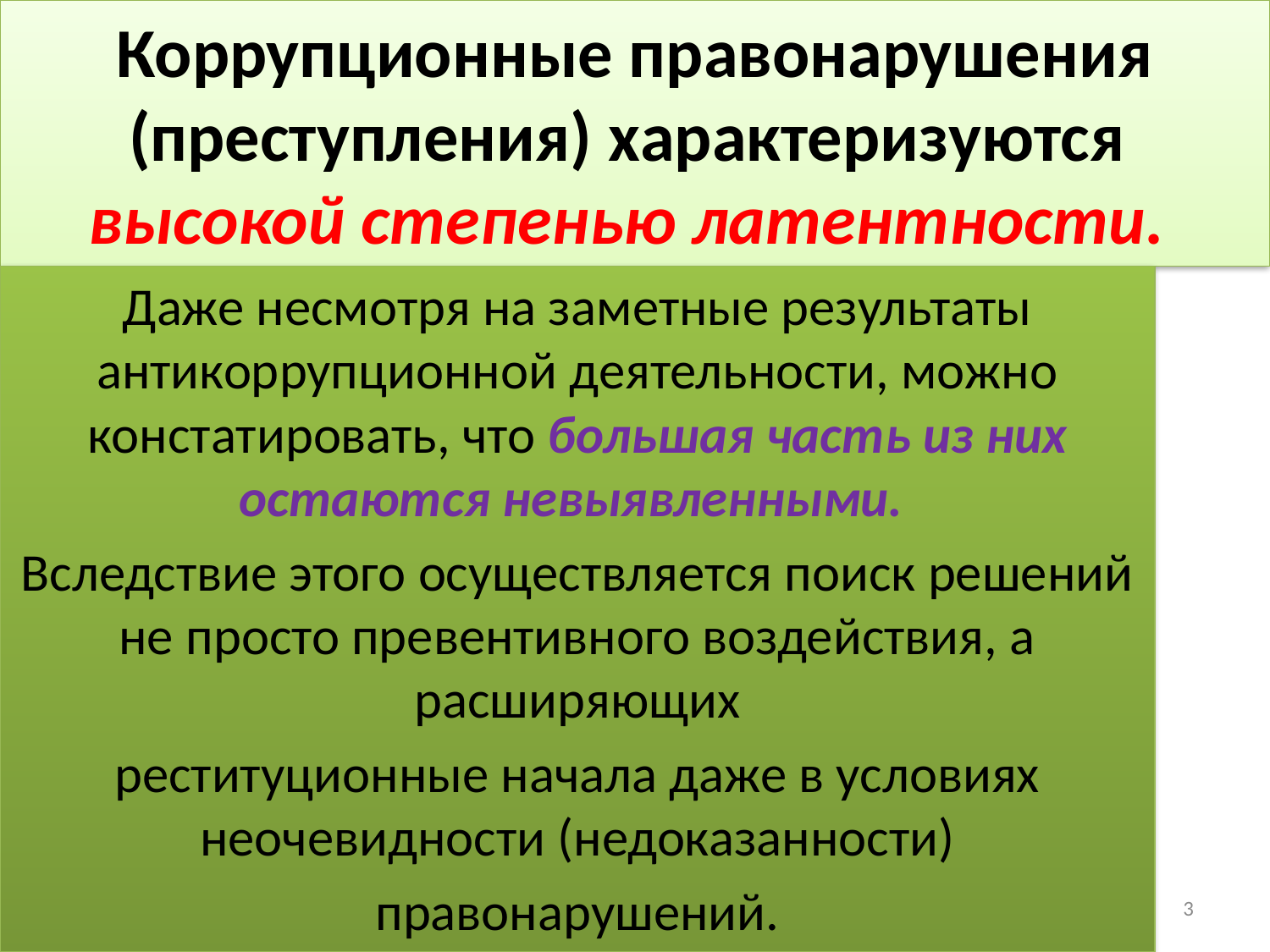

# Коррупционные правонарушения (преступления) характеризуются высокой степенью латентности.
Даже несмотря на заметные результаты антикоррупционной деятельности, можно констатировать, что большая часть из них остаются невыявленными.
Вследствие этого осуществляется поиск решений не просто превентивного воздействия, а расширяющих
реституционные начала даже в условиях неочевидности (недоказанности)
правонарушений.
3